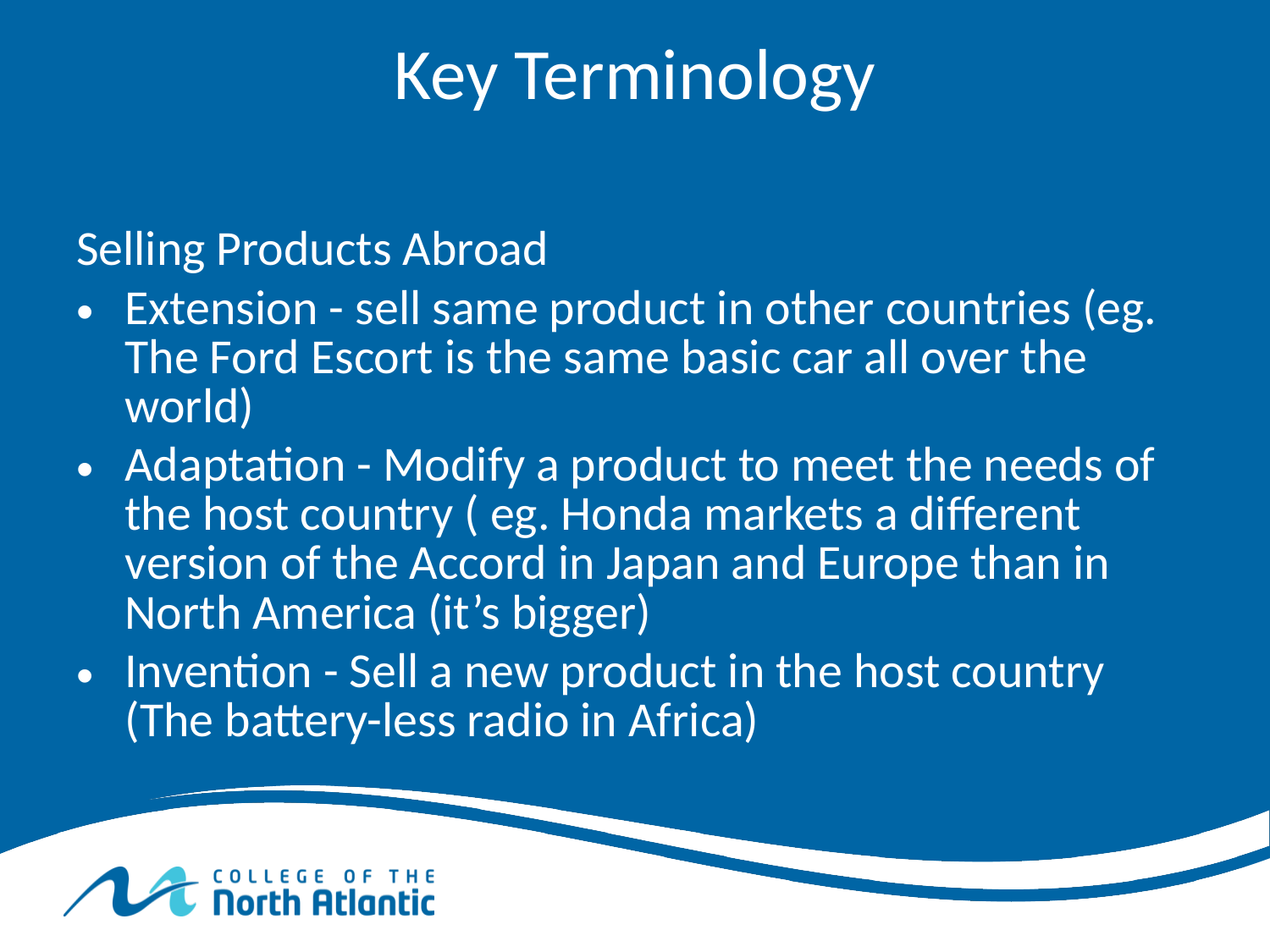

# Key Terminology
Selling Products Abroad
Extension - sell same product in other countries (eg. The Ford Escort is the same basic car all over the world)
Adaptation - Modify a product to meet the needs of the host country ( eg. Honda markets a different version of the Accord in Japan and Europe than in North America (it’s bigger)
Invention - Sell a new product in the host country (The battery-less radio in Africa)